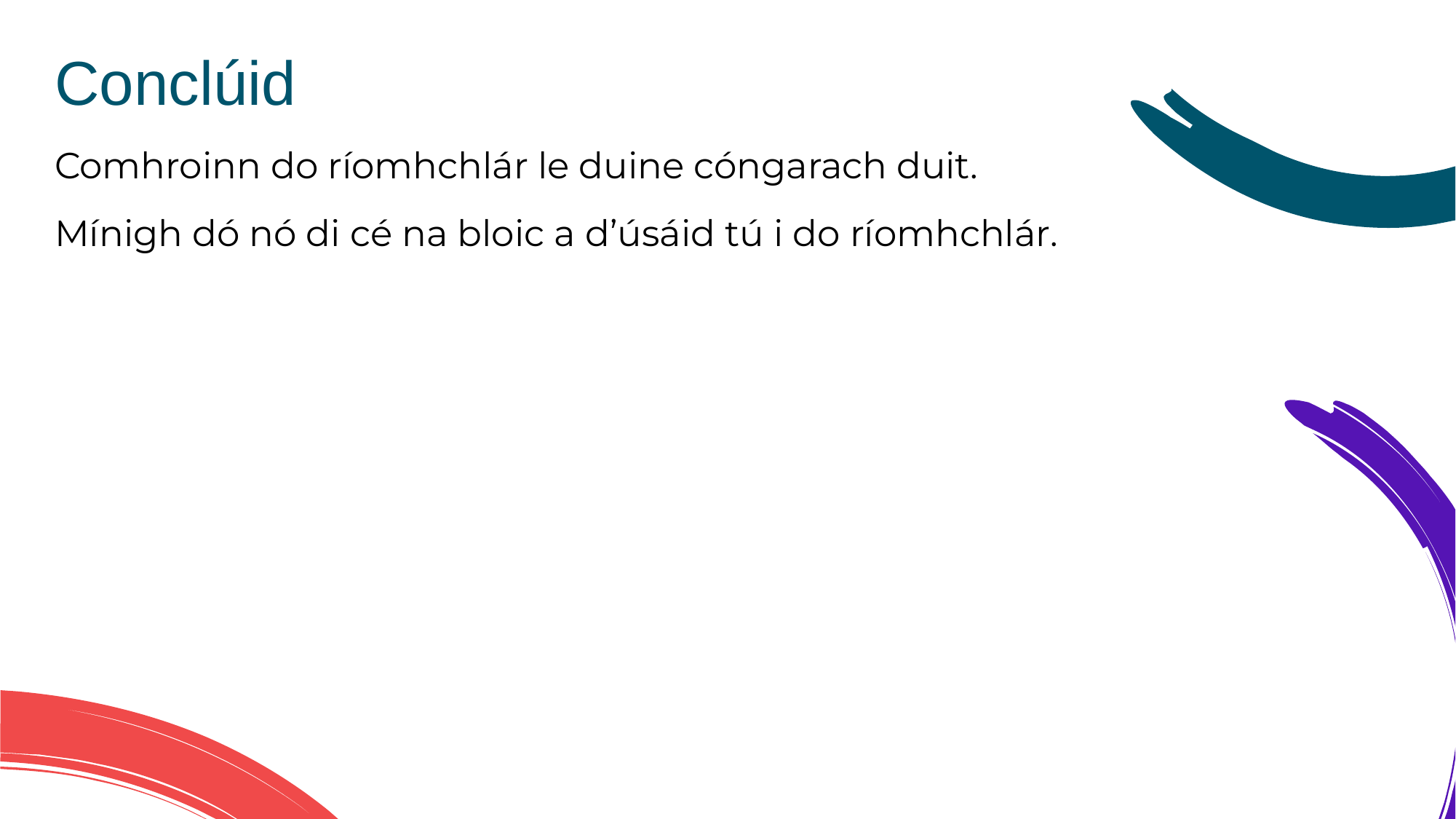

# Conclúid
Comhroinn do ríomhchlár le duine cóngarach duit.
Mínigh dó nó di cé na bloic a d’úsáid tú i do ríomhchlár.